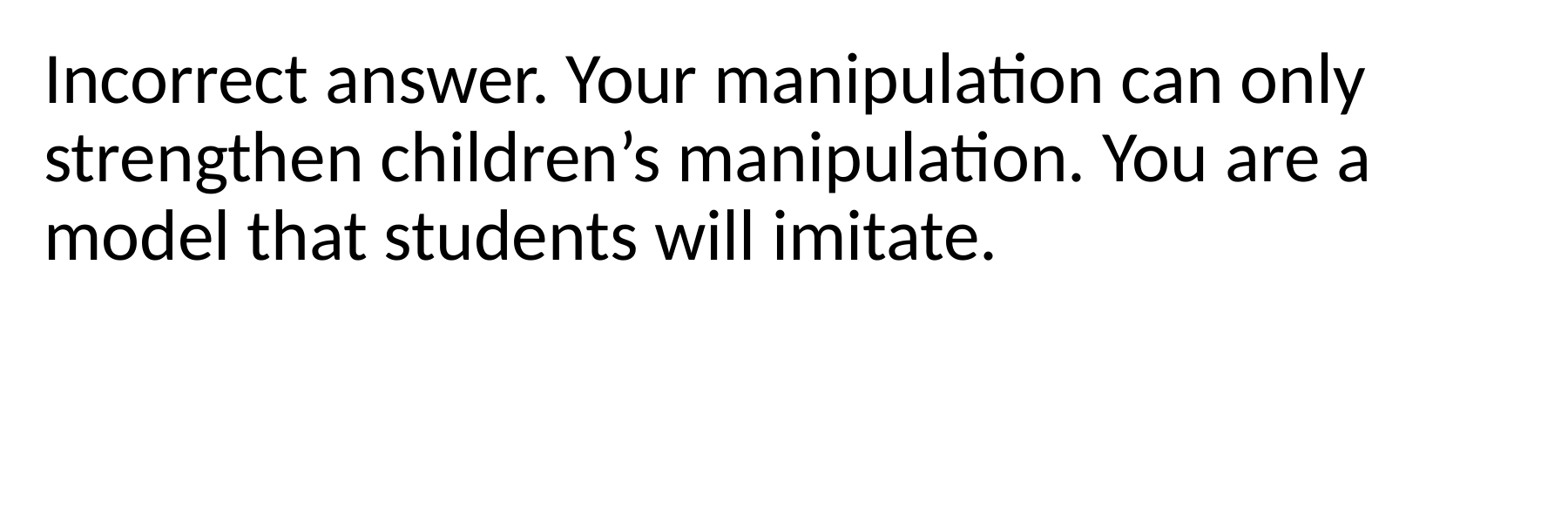

Incorrect answer. Your manipulation can only strengthen children’s manipulation. You are a model that students will imitate.